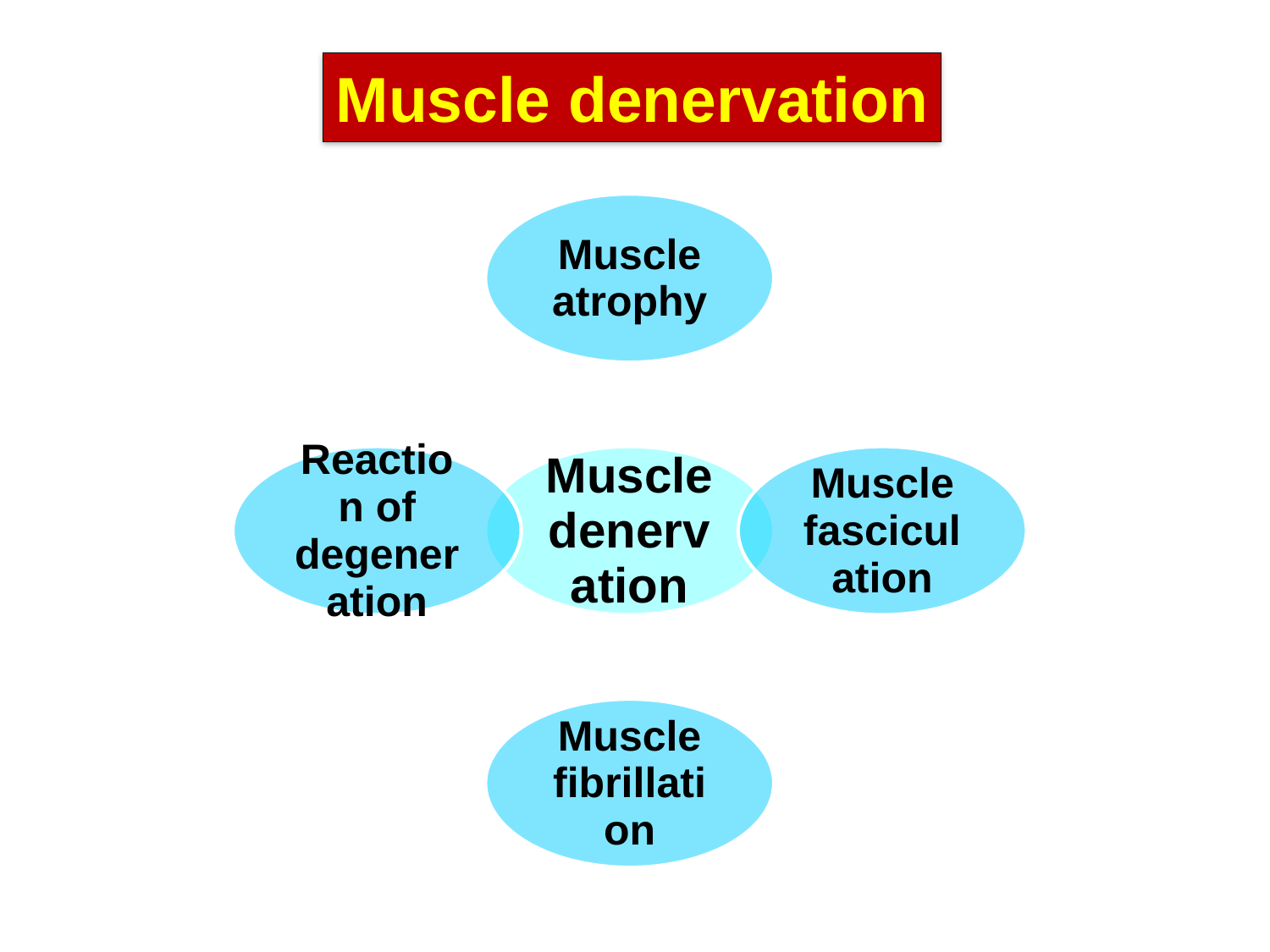

Muscle denervation
Muscle denervation
Muscle atrophy
Muscle fasciculation
Muscle fibrillation
Reaction of degeneration